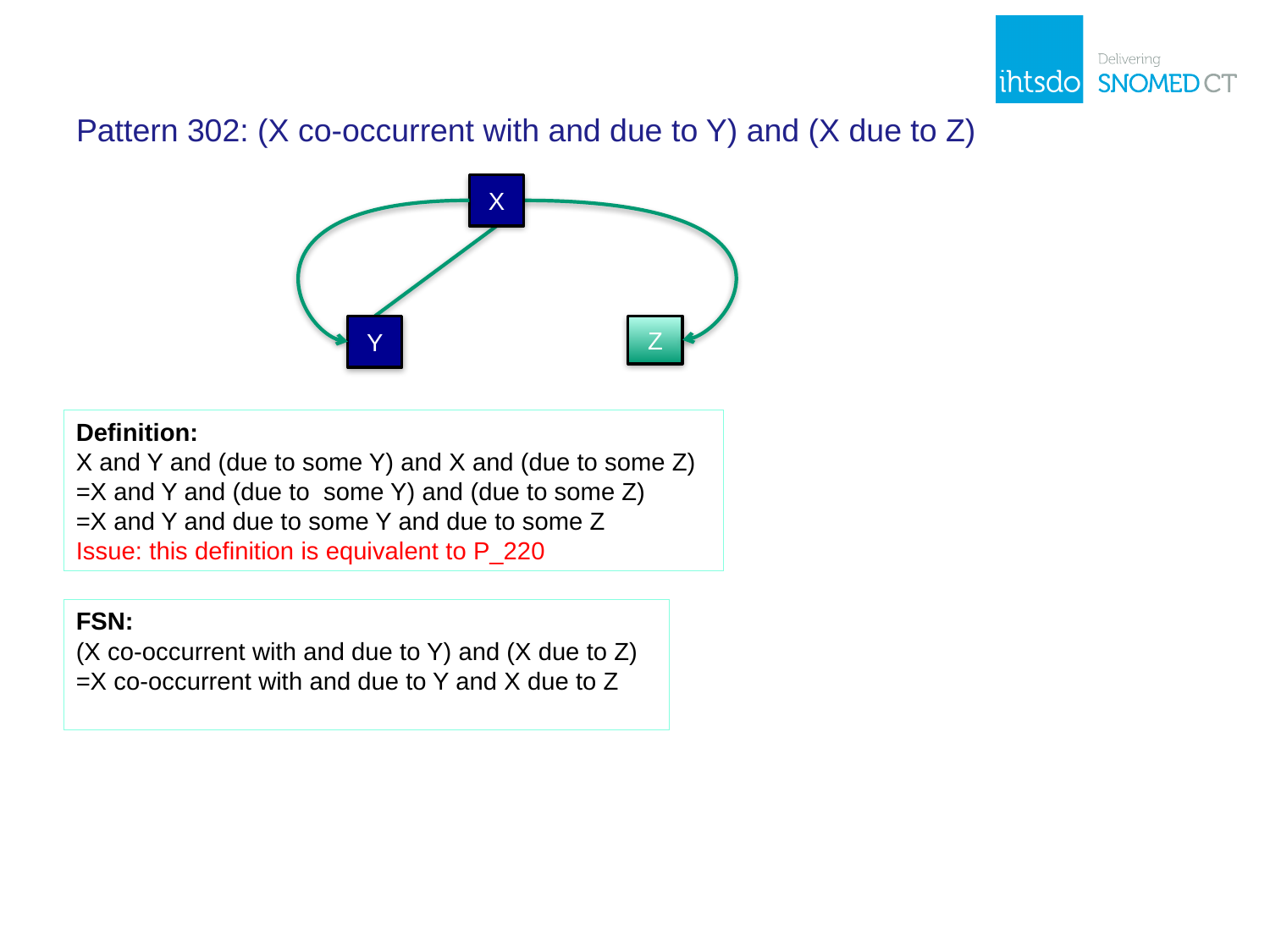

# Pattern 302: (X co-occurrent with and due to Y) and (X due to Z)
X
Y
Z
Definition:
X and Y and (due to some Y) and X and (due to some Z)
=X and Y and (due to  some Y) and (due to some Z)
=X and Y and due to some Y and due to some Z
Issue: this definition is equivalent to P_220
FSN:
(X co-occurrent with and due to Y) and (X due to Z)
=X co-occurrent with and due to Y and X due to Z